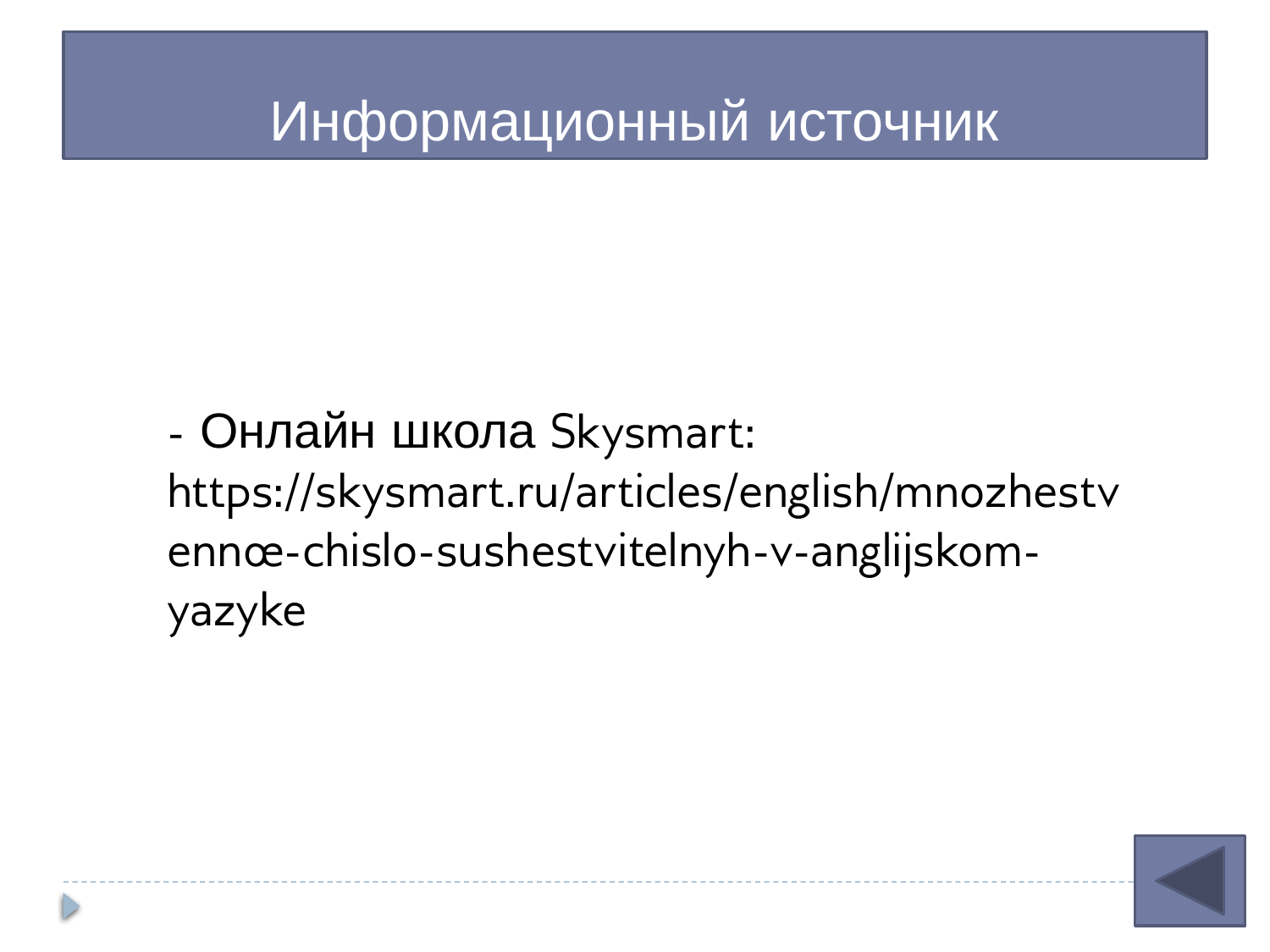

# Информационный источник
- Онлайн школа Skysmart: https://skysmart.ru/articles/english/mnozhestvennoe-chislo-sushestvitelnyh-v-anglijskom-yazyke